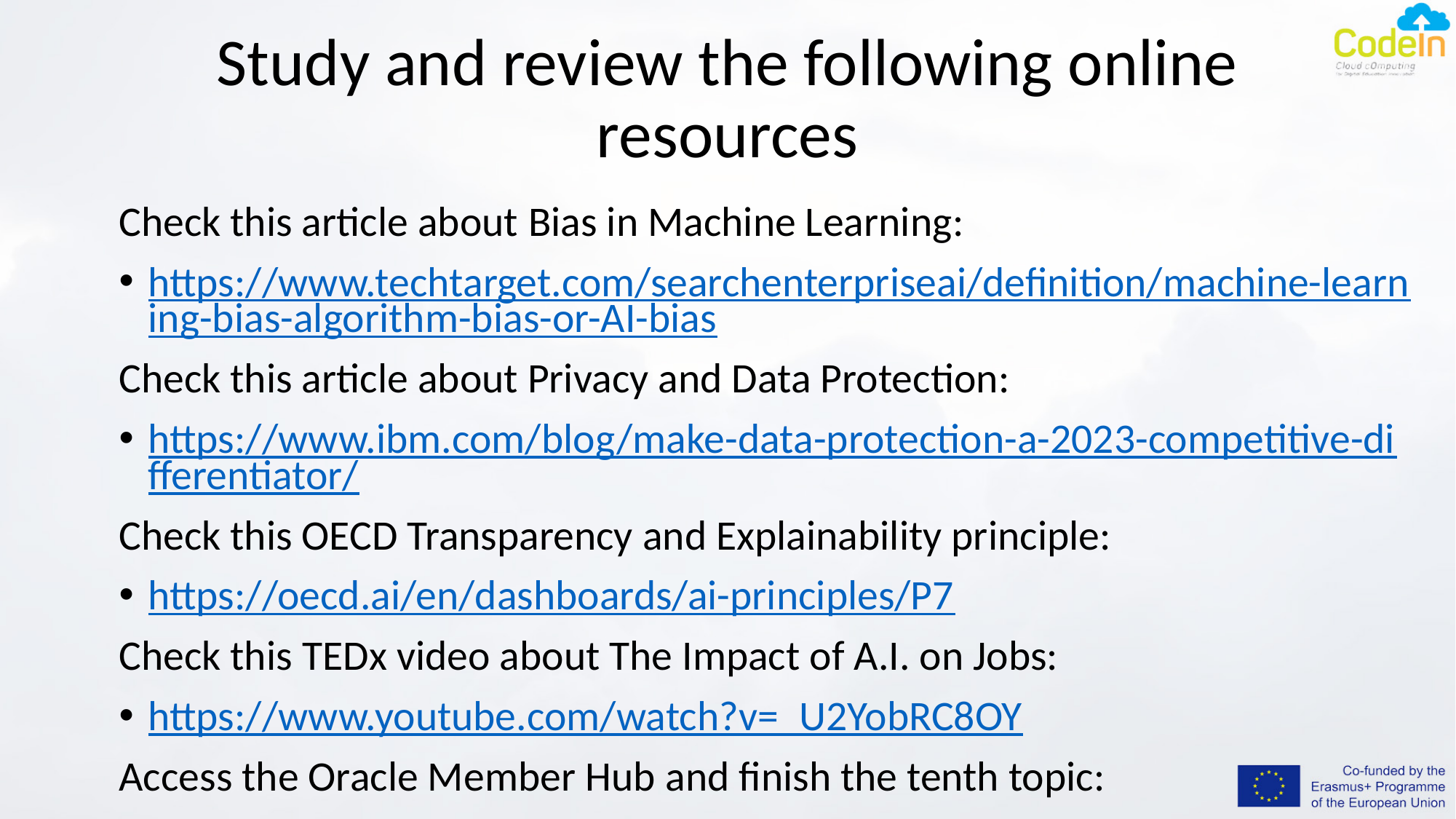

# Study and review the following online resources
Check this article about Bias in Machine Learning:
https://www.techtarget.com/searchenterpriseai/definition/machine-learning-bias-algorithm-bias-or-AI-bias
Check this article about Privacy and Data Protection:
https://www.ibm.com/blog/make-data-protection-a-2023-competitive-differentiator/
Check this OECD Transparency and Explainability principle:
https://oecd.ai/en/dashboards/ai-principles/P7
Check this TEDx video about The Impact of A.I. on Jobs:
https://www.youtube.com/watch?v=_U2YobRC8OY
Access the Oracle Member Hub and finish the tenth topic:
academy.oracle.com